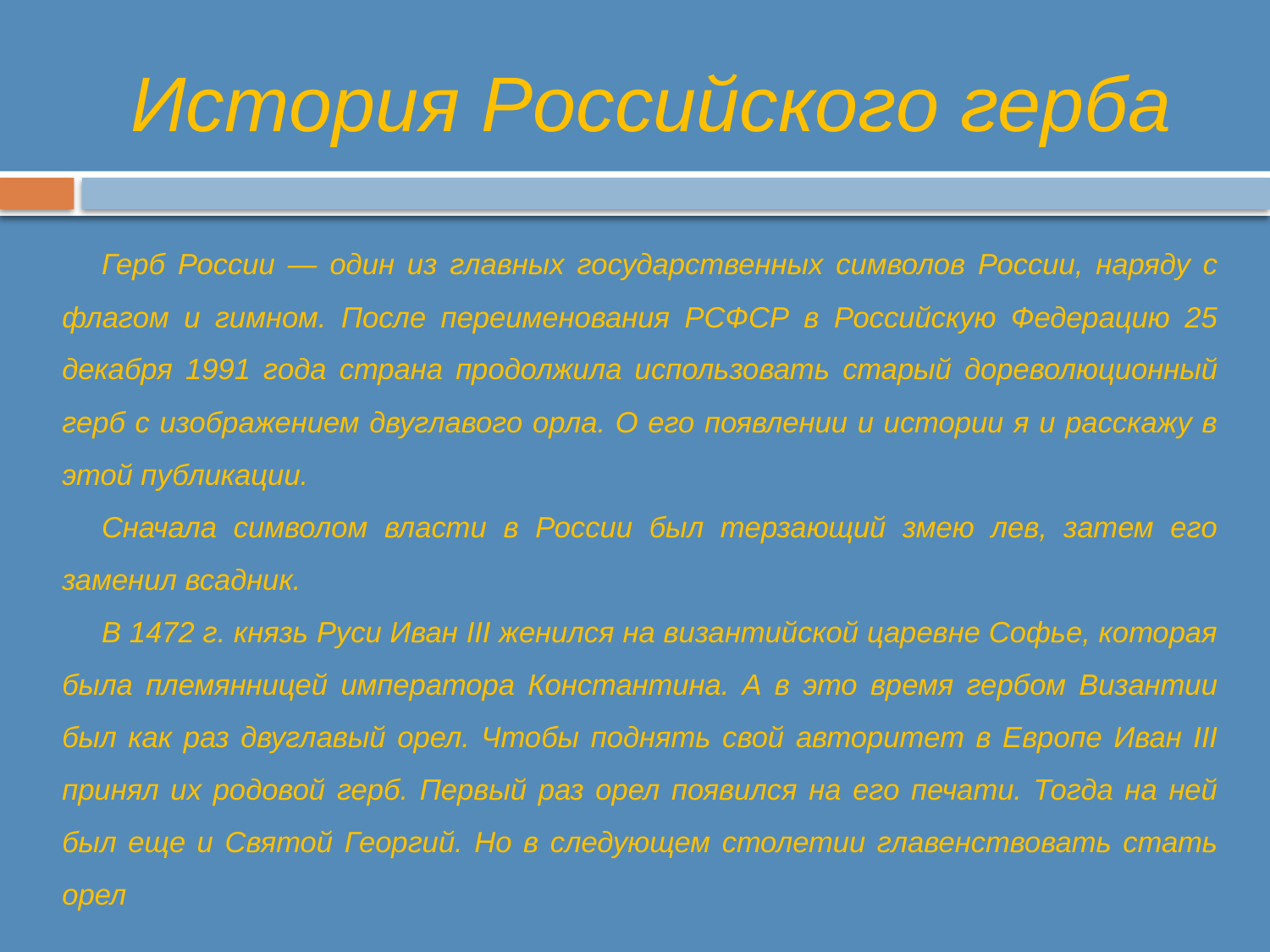

# История Российского герба
Герб России — один из главных государственных символов России, наряду с флагом и гимном. После переименования РСФСР в Российскую Федерацию 25 декабря 1991 года страна продолжила использовать старый дореволюционный герб с изображением двуглавого орла. О его появлении и истории я и расскажу в этой публикации.
Сначала символом власти в России был терзающий змею лев, затем его заменил всадник.
В 1472 г. князь Руси Иван III женился на византийской царевне Софье, которая была племянницей императора Константина. А в это время гербом Византии был как раз двуглавый орел. Чтобы поднять свой авторитет в Европе Иван III принял их родовой герб. Первый раз орел появился на его печати. Тогда на ней был еще и Святой Георгий. Но в следующем столетии главенствовать стать орел